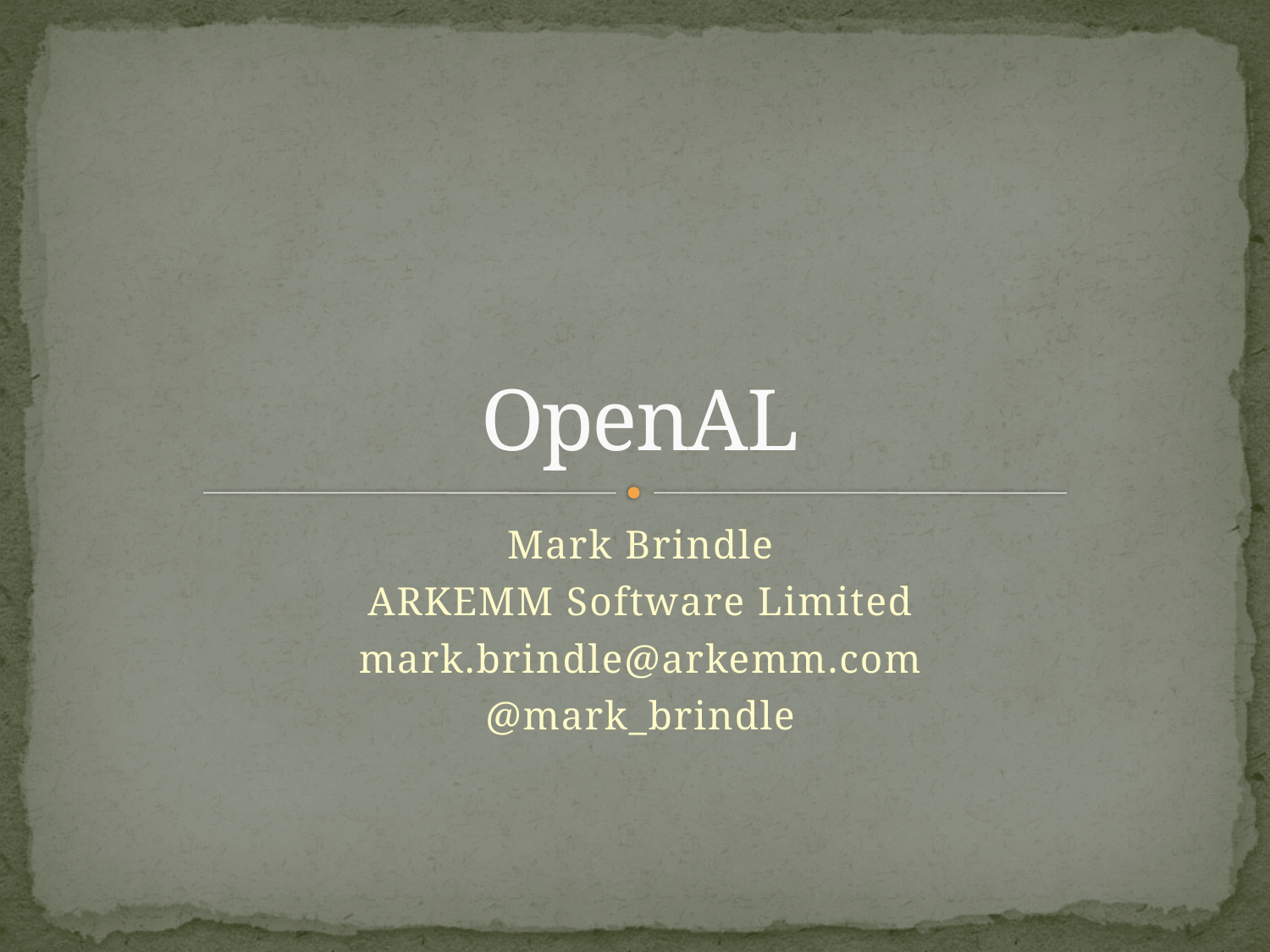

# OpenAL
Mark Brindle
ARKEMM Software Limited
mark.brindle@arkemm.com
@mark_brindle